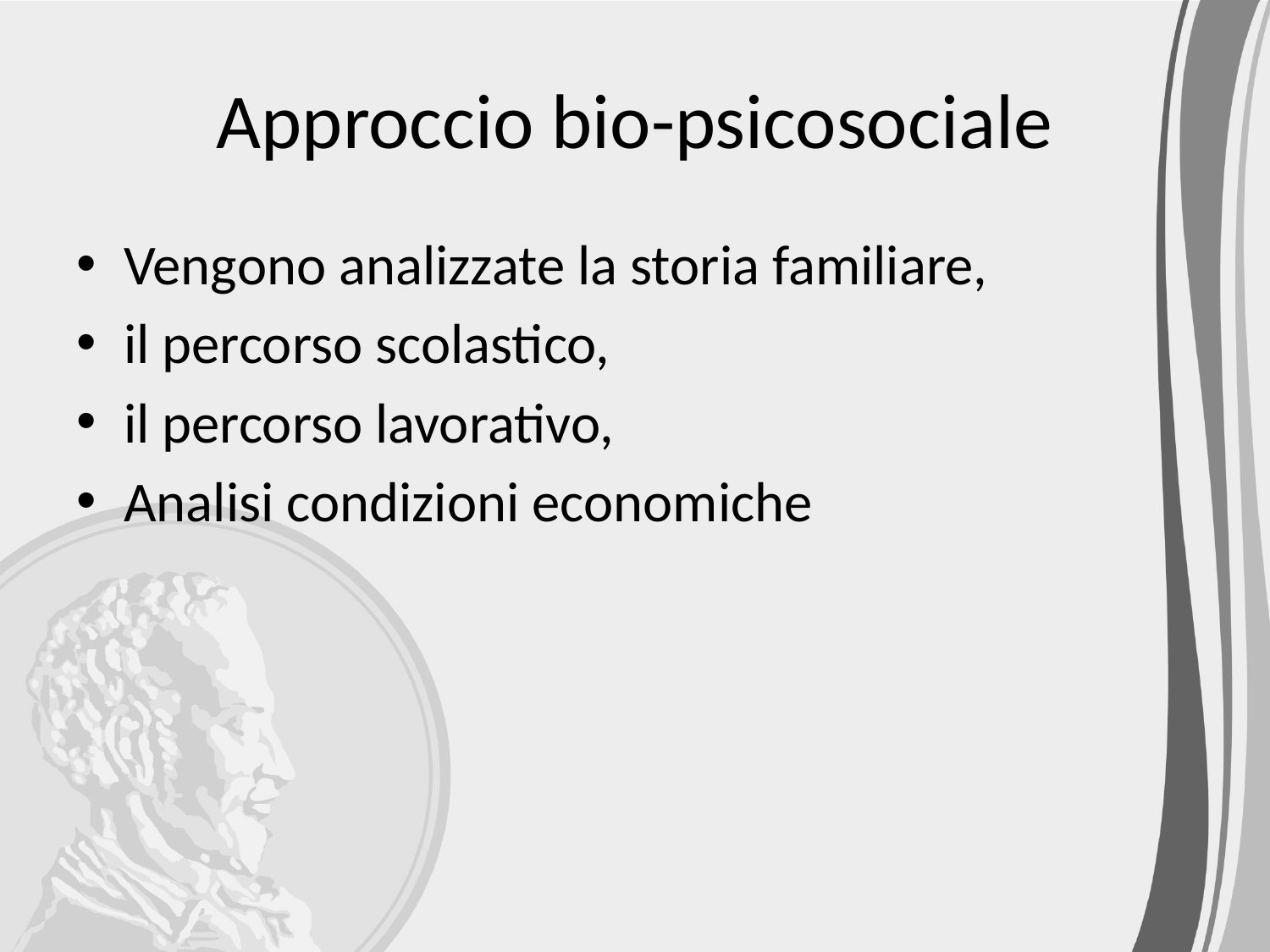

# Approccio bio-psicosociale
Vengono analizzate la storia familiare,
il percorso scolastico,
il percorso lavorativo,
Analisi condizioni economiche